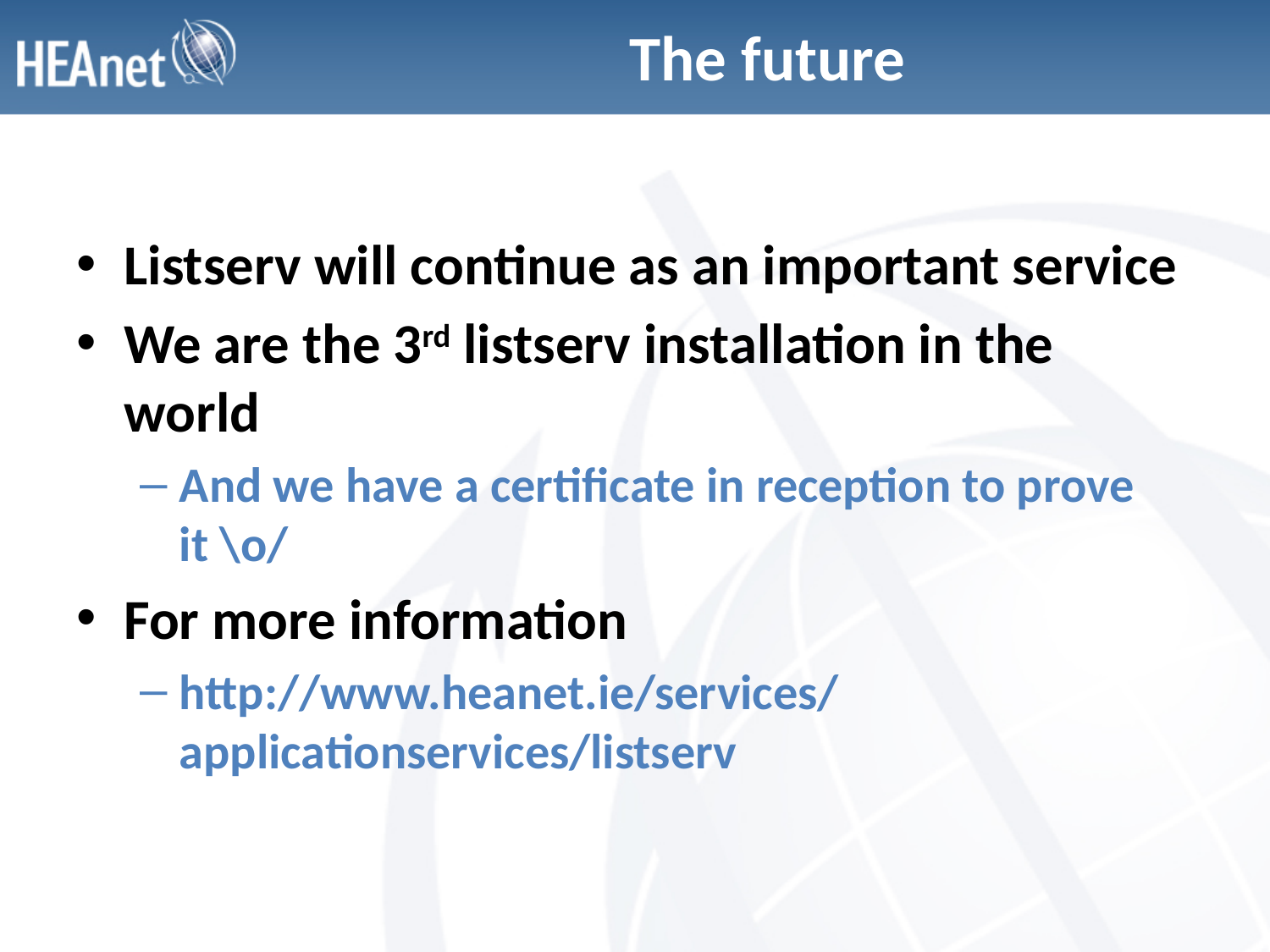

# The future
Listserv will continue as an important service
We are the 3rd listserv installation in the world
And we have a certificate in reception to prove it \o/
For more information
http://www.heanet.ie/services/applicationservices/listserv